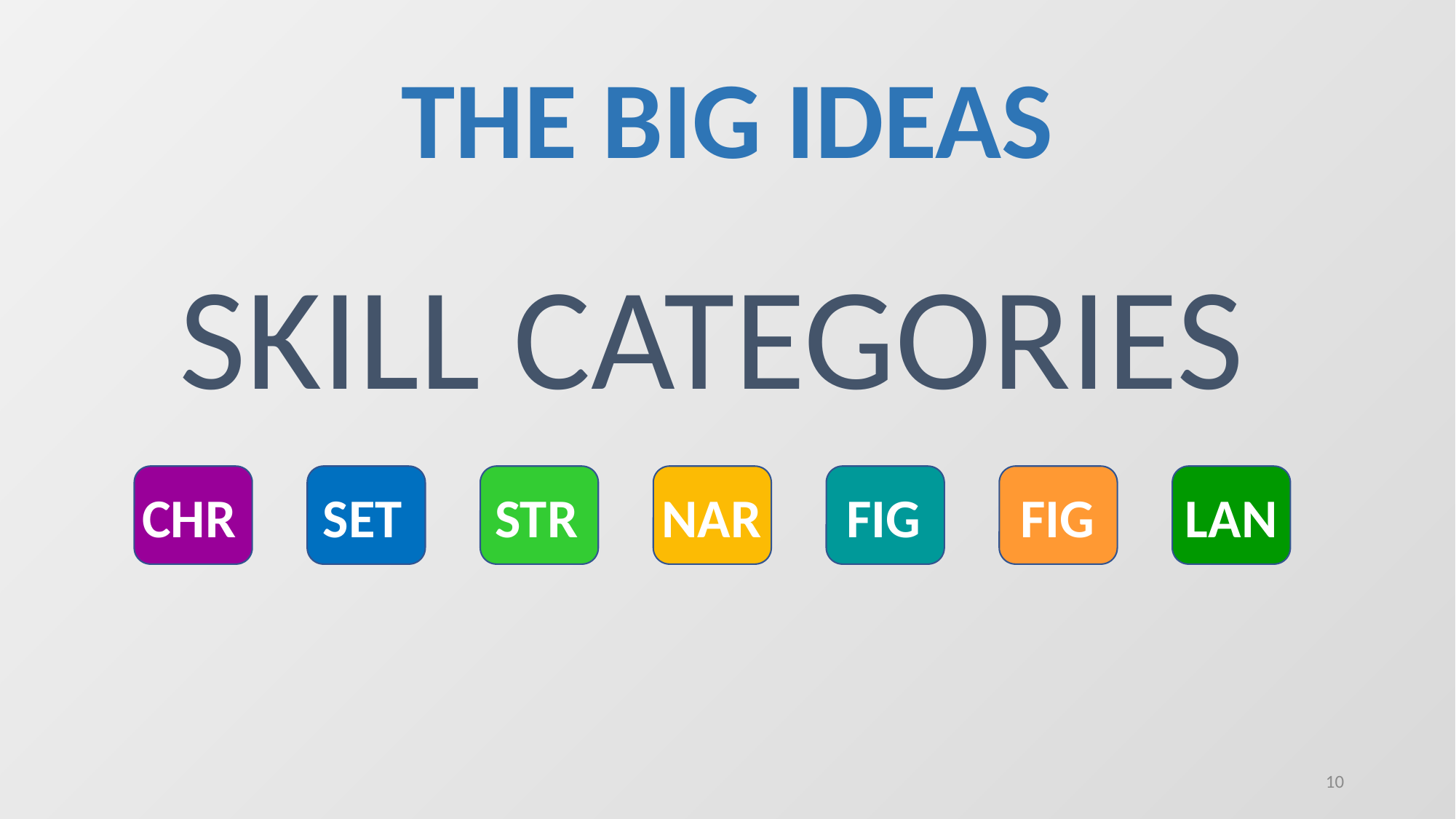

# THE BIG IDEAS
SKILL CATEGORIES

CHR
SET
STR
NAR
FIG
FIG
LAN
10